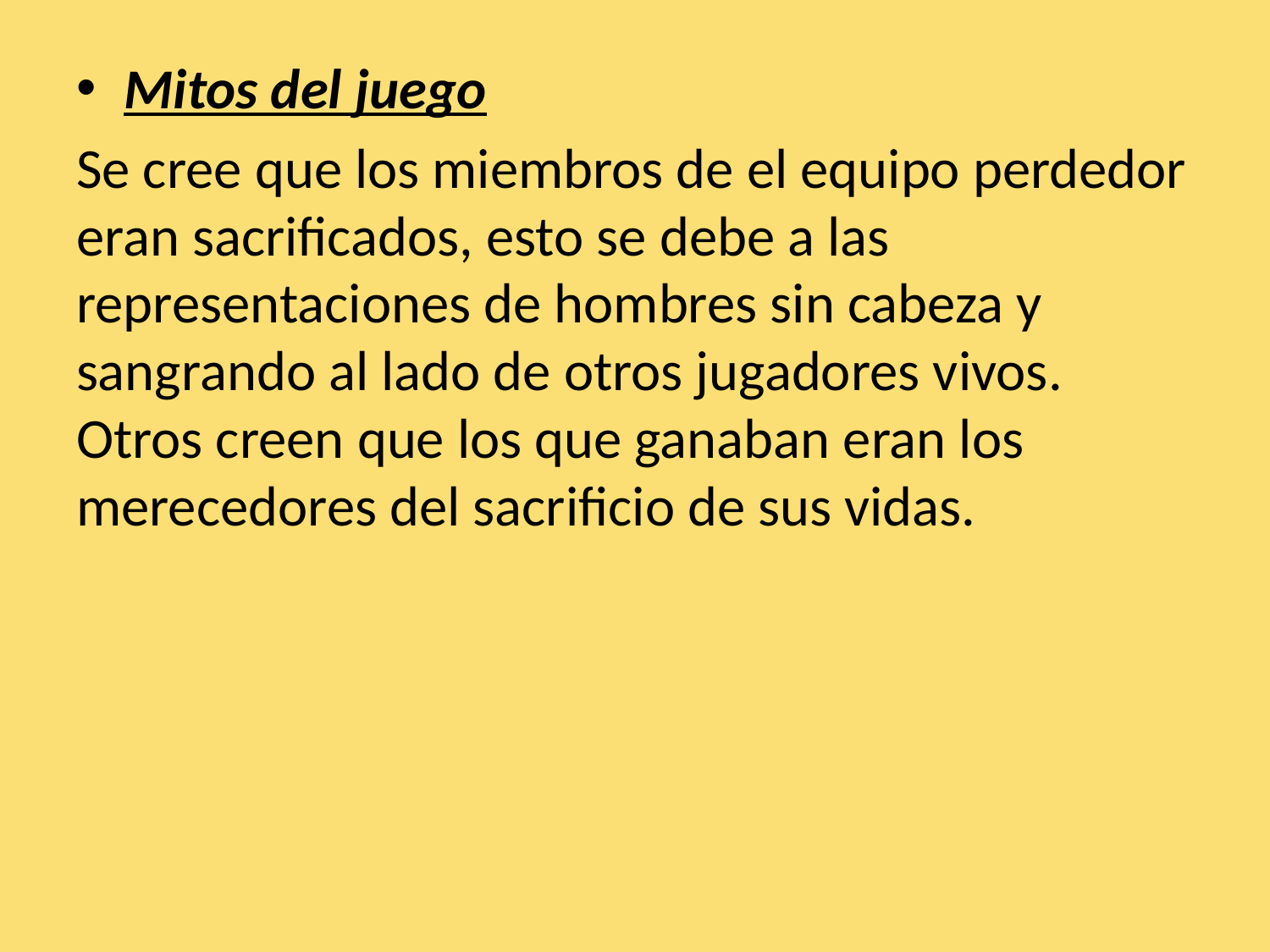

Mitos del juego
Se cree que los miembros de el equipo perdedor eran sacrificados, esto se debe a las representaciones de hombres sin cabeza y sangrando al lado de otros jugadores vivos. Otros creen que los que ganaban eran los merecedores del sacrificio de sus vidas.